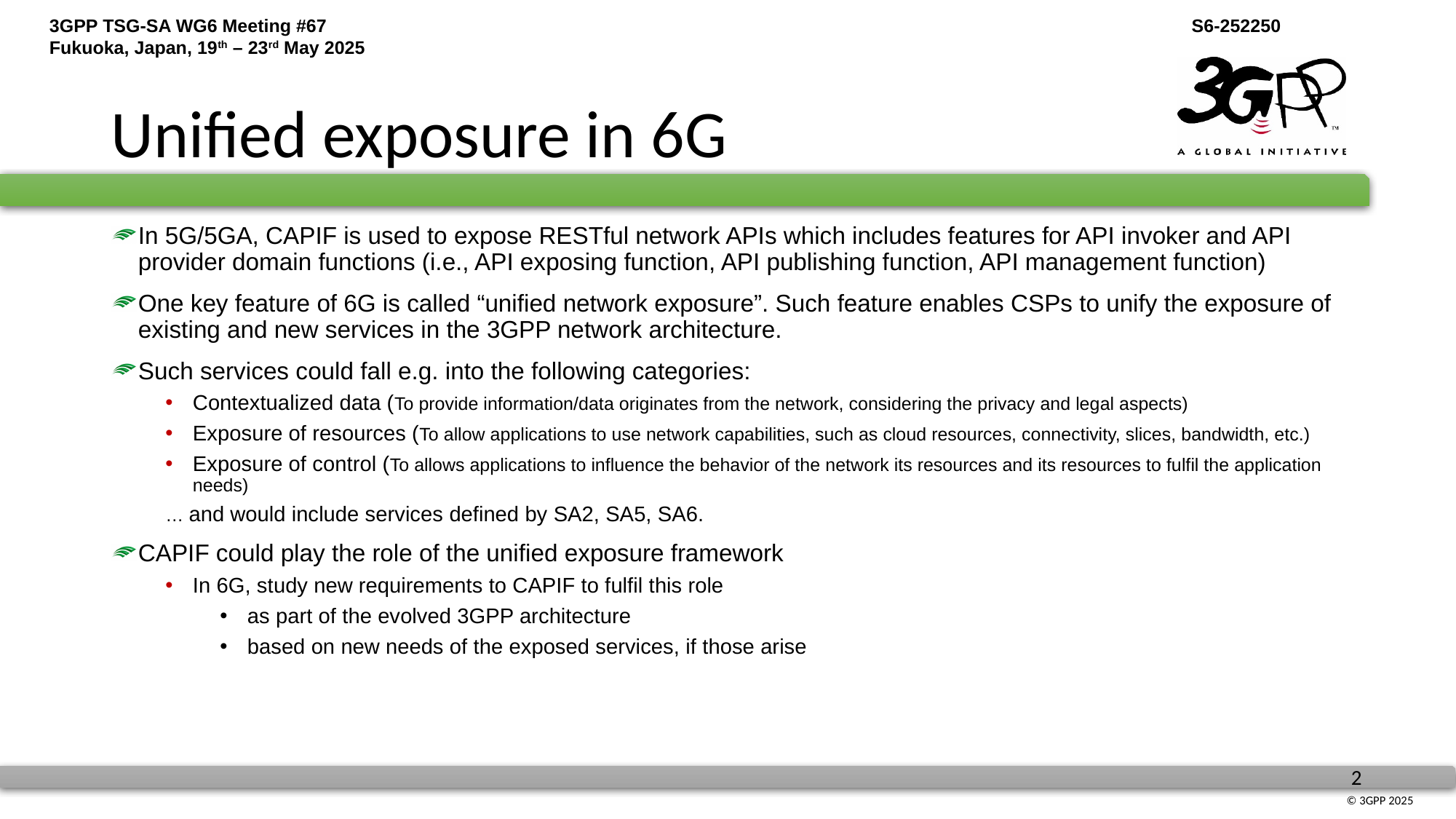

# Unified exposure in 6G
In 5G/5GA, CAPIF is used to expose RESTful network APIs which includes features for API invoker and API provider domain functions (i.e., API exposing function, API publishing function, API management function)
One key feature of 6G is called “unified network exposure”. Such feature enables CSPs to unify the exposure of existing and new services in the 3GPP network architecture.
Such services could fall e.g. into the following categories:
Contextualized data (To provide information/data originates from the network, considering the privacy and legal aspects)
Exposure of resources (To allow applications to use network capabilities, such as cloud resources, connectivity, slices, bandwidth, etc.)
Exposure of control (To allows applications to influence the behavior of the network its resources and its resources to fulfil the application needs)
… and would include services defined by SA2, SA5, SA6.
CAPIF could play the role of the unified exposure framework
In 6G, study new requirements to CAPIF to fulfil this role
as part of the evolved 3GPP architecture
based on new needs of the exposed services, if those arise